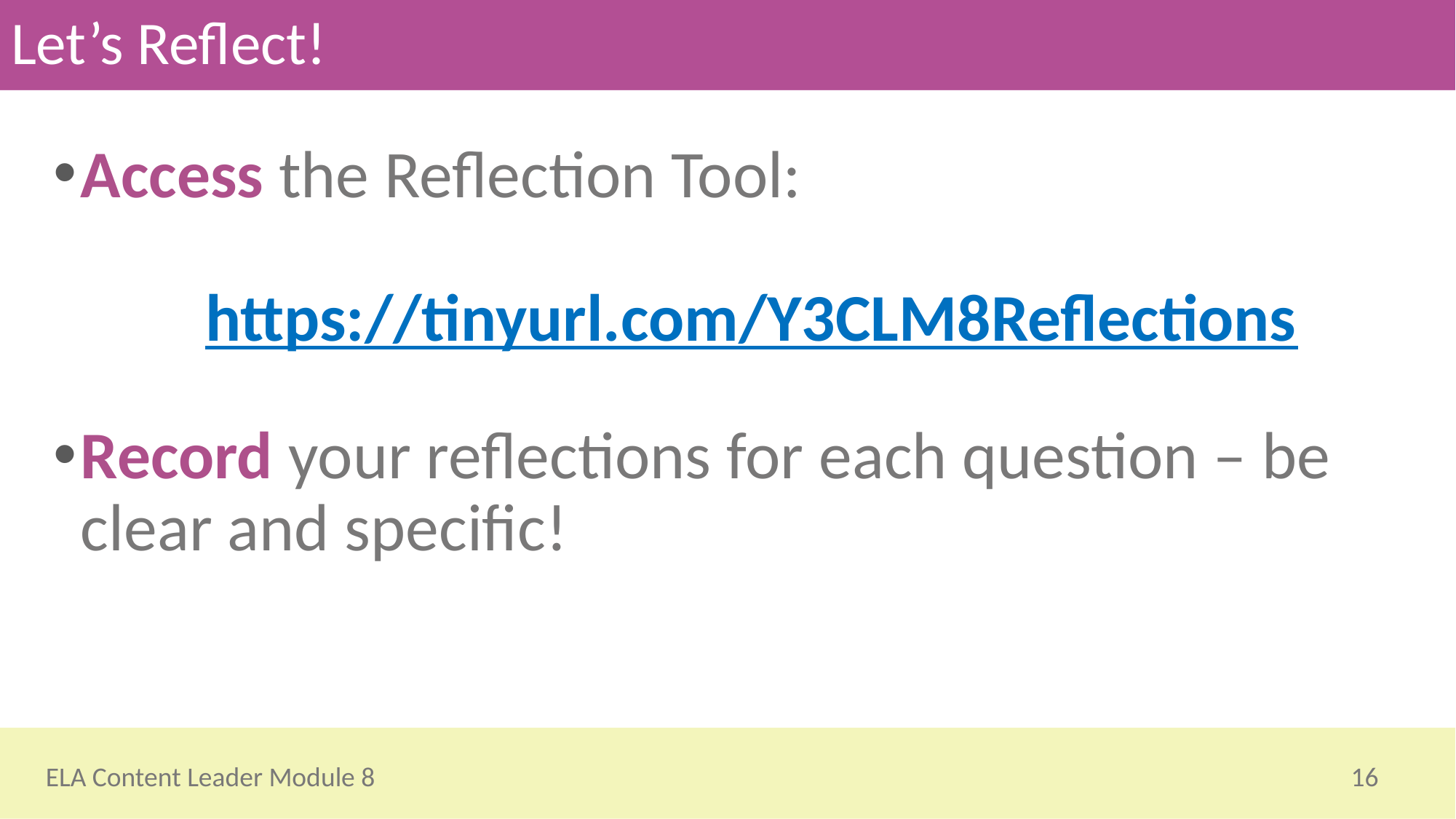

# Let’s Reflect!
Access the Reflection Tool:

   https://tinyurl.com/Y3CLM8Reflections

Record your reflections for each question – be clear and specific!

16